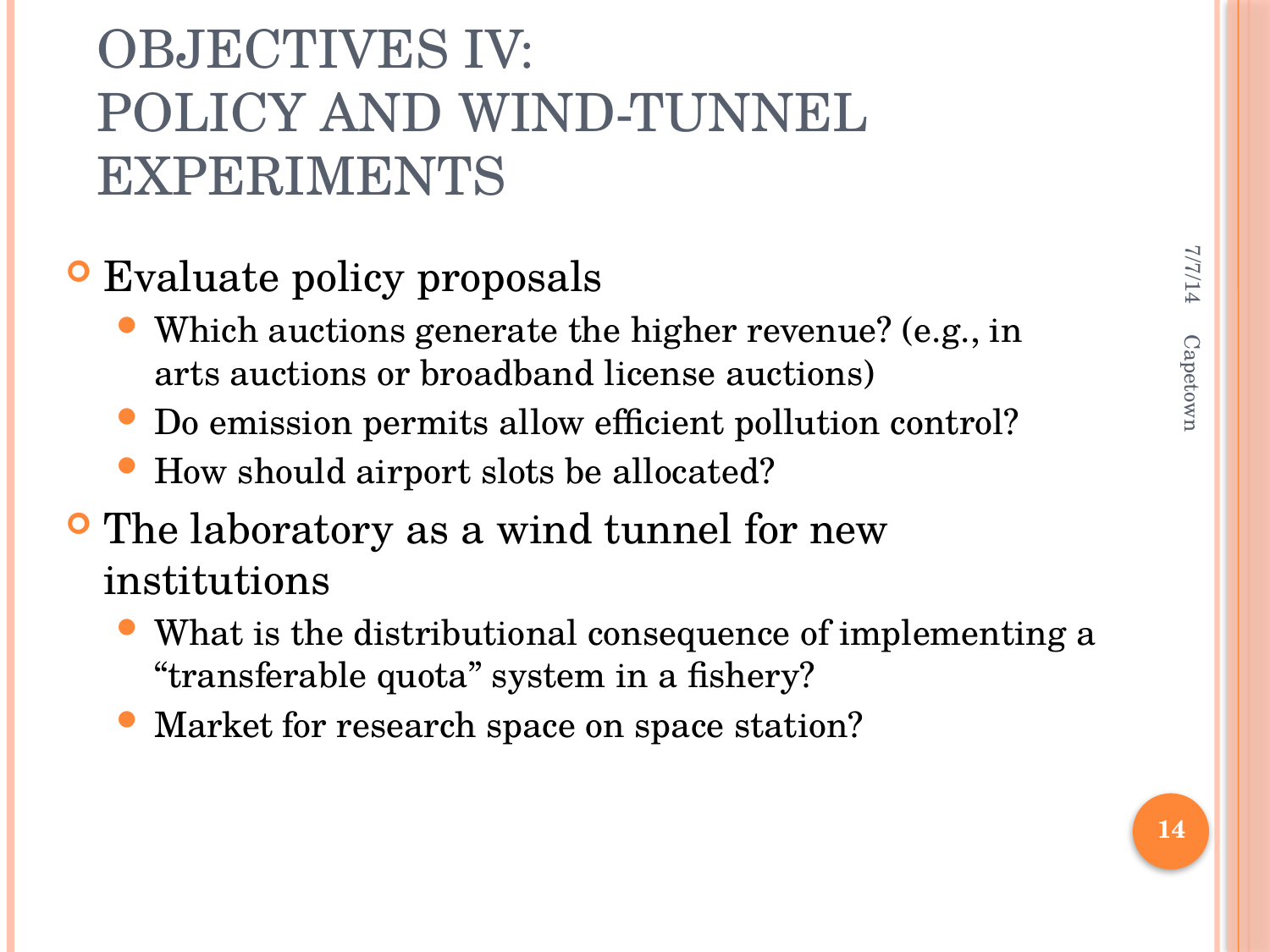

# Objectives IV: Policy and wind-tunnel experiments
7/7/14
Evaluate policy proposals
Which auctions generate the higher revenue? (e.g., in arts auctions or broadband license auctions)
Do emission permits allow efficient pollution control?
How should airport slots be allocated?
The laboratory as a wind tunnel for new institutions
What is the distributional consequence of implementing a “transferable quota” system in a fishery?
Market for research space on space station?

Capetown
14